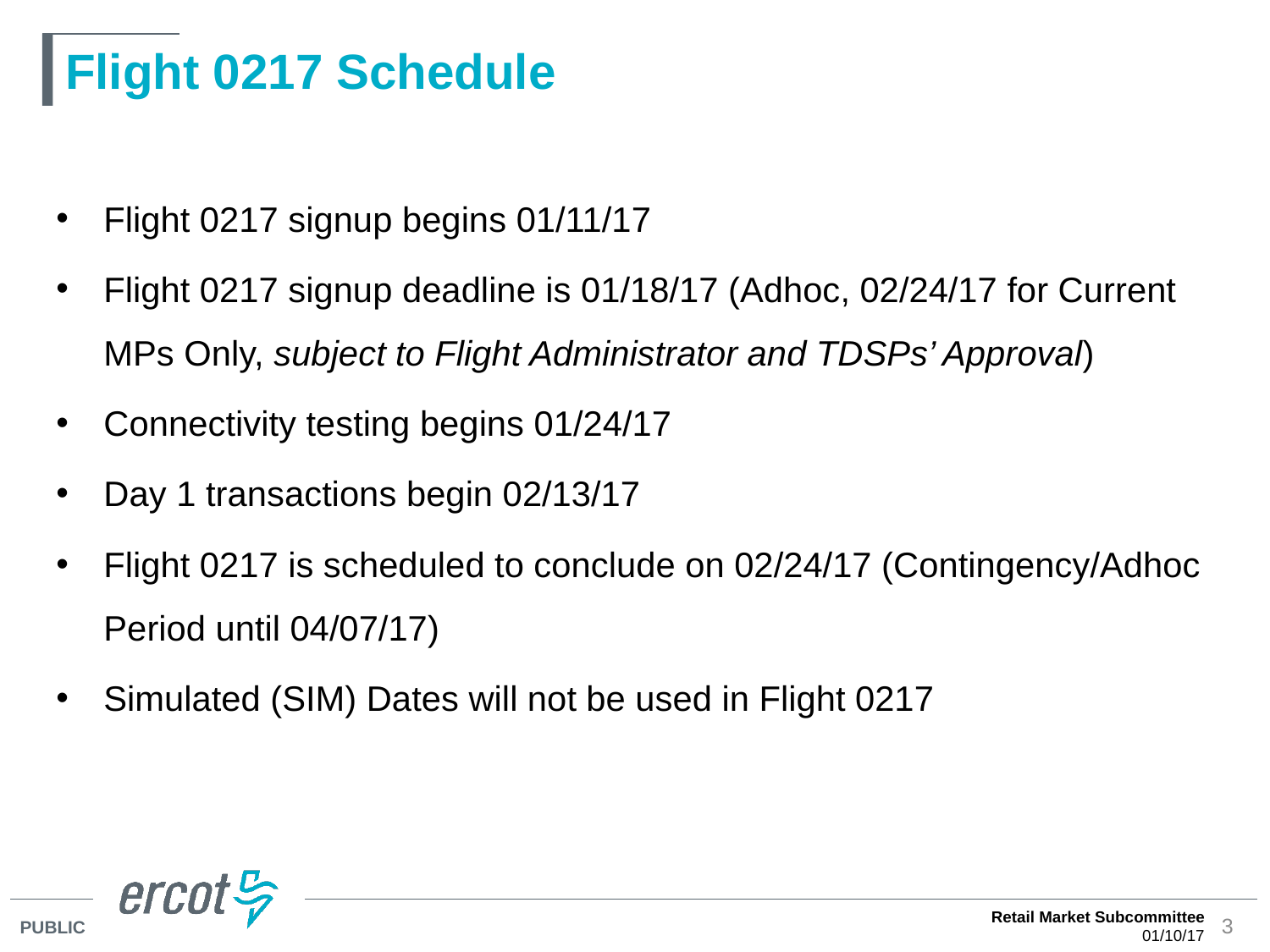

# Flight 0217 Schedule
Flight 0217 signup begins 01/11/17
Flight 0217 signup deadline is 01/18/17 (Adhoc, 02/24/17 for Current MPs Only, subject to Flight Administrator and TDSPs’ Approval)
Connectivity testing begins 01/24/17
Day 1 transactions begin 02/13/17
Flight 0217 is scheduled to conclude on 02/24/17 (Contingency/Adhoc Period until 04/07/17)
Simulated (SIM) Dates will not be used in Flight 0217

Retail Market Subcommittee
01/10/17
3